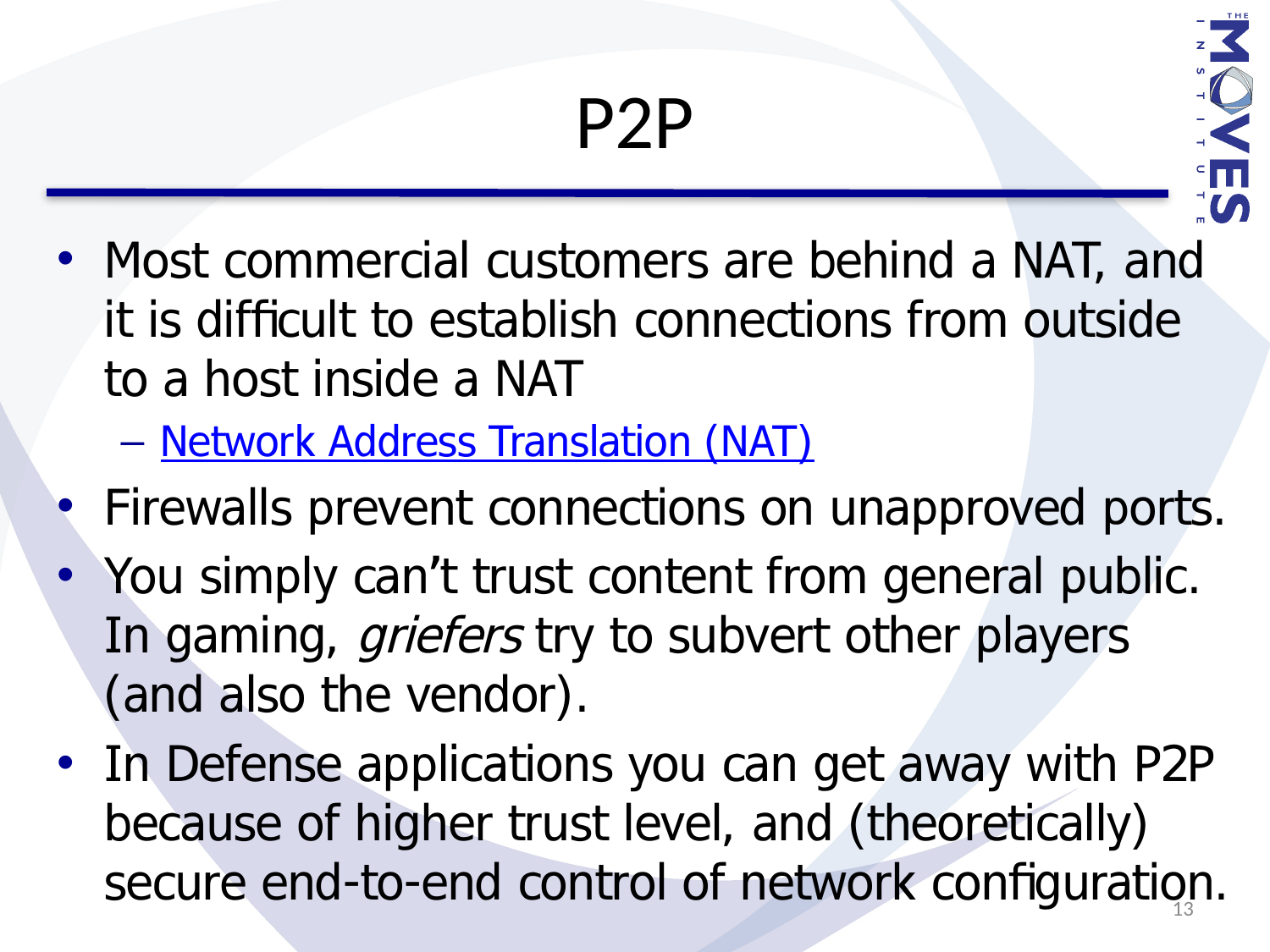

# P2P
Most commercial customers are behind a NAT, and it is difficult to establish connections from outside to a host inside a NAT
Network Address Translation (NAT)
Firewalls prevent connections on unapproved ports.
You simply can’t trust content from general public. In gaming, griefers try to subvert other players (and also the vendor).
In Defense applications you can get away with P2P because of higher trust level, and (theoretically) secure end-to-end control of network configuration.
13